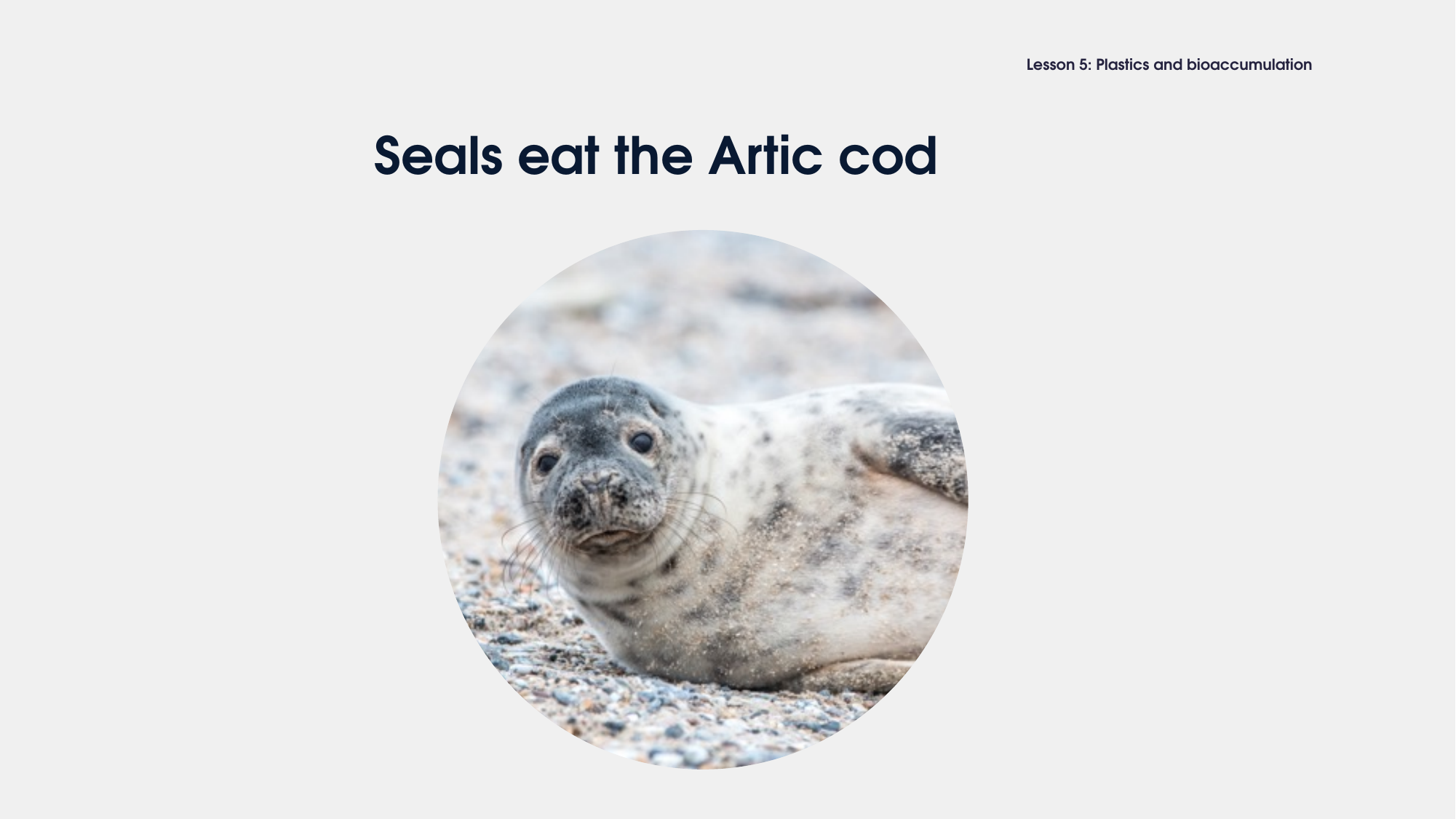

# Lesson 5: Plastics and bioaccumulation
Seals eat the Artic cod